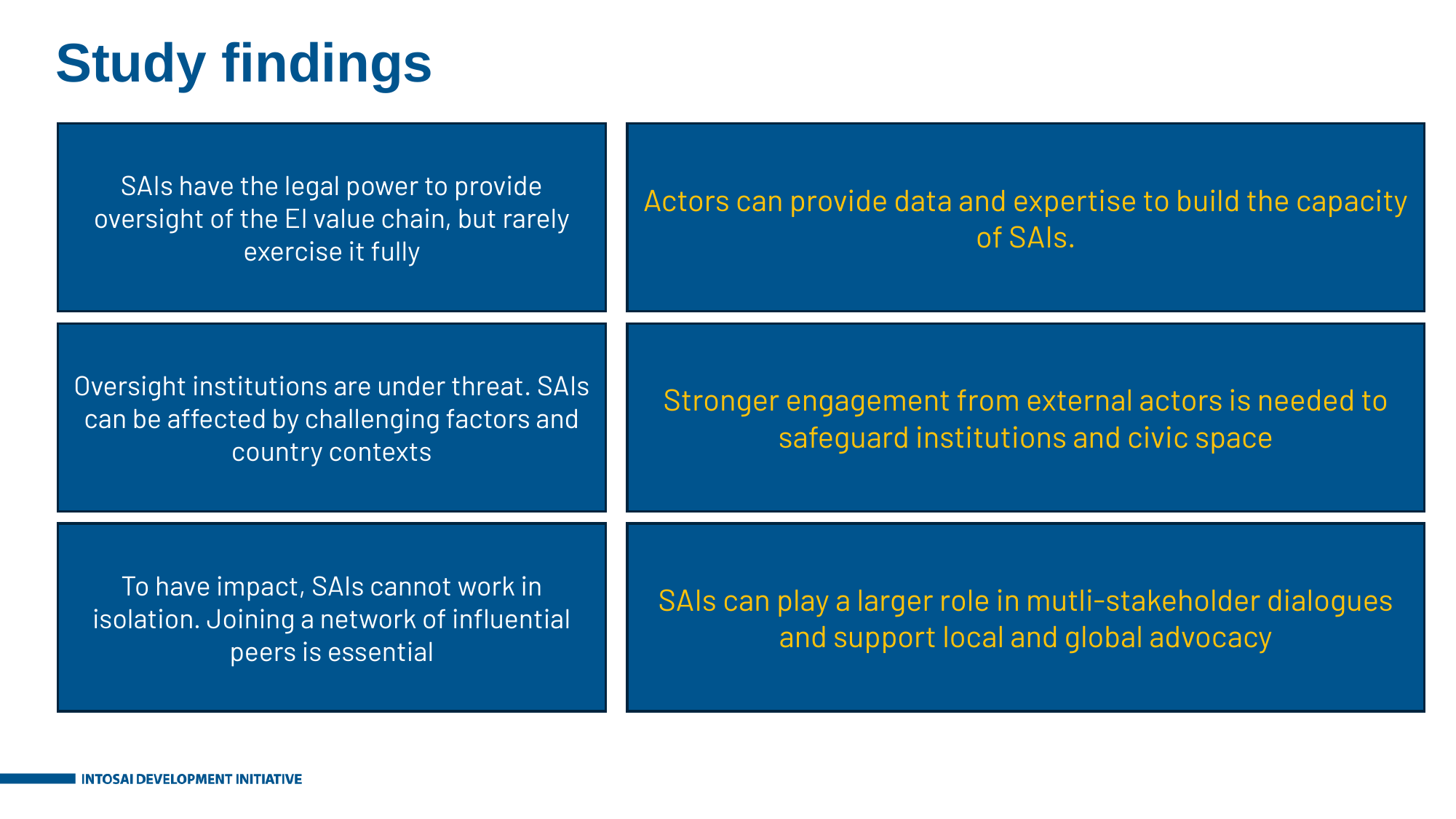

Study findings
SAIs have the legal power to provide oversight of the EI value chain, but rarely exercise it fully
Actors can provide data and expertise to build the capacity of SAIs.
Oversight institutions are under threat. SAIs can be affected by challenging factors and country contexts
Stronger engagement from external actors is needed to safeguard institutions and civic space
To have impact, SAIs cannot work in isolation. Joining a network of influential peers is essential
SAIs can play a larger role in mutli-stakeholder dialogues and support local and global advocacy